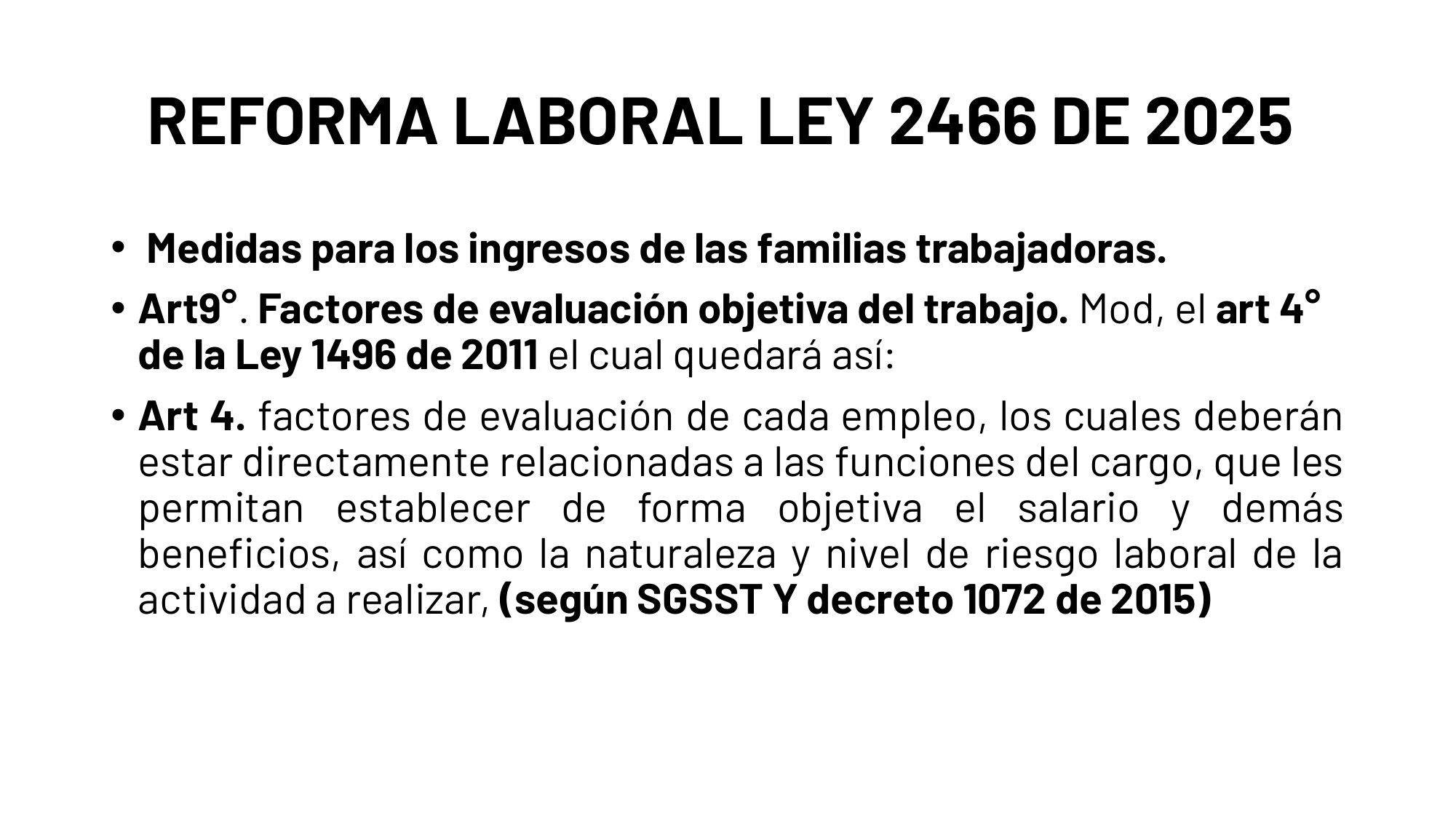

# REFORMA LABORAL LEY 2466 DE 2025
 Medidas para los ingresos de las familias trabajadoras.
Art9°. Factores de evaluación objetiva del trabajo. Mod, el art 4° de la Ley 1496 de 2011 el cual quedará así:
Art 4. factores de evaluación de cada empleo, los cuales deberán estar directamente relacionadas a las funciones del cargo, que les permitan establecer de forma objetiva el salario y demás beneficios, así como la naturaleza y nivel de riesgo laboral de la actividad a realizar, (según SGSST Y decreto 1072 de 2015)